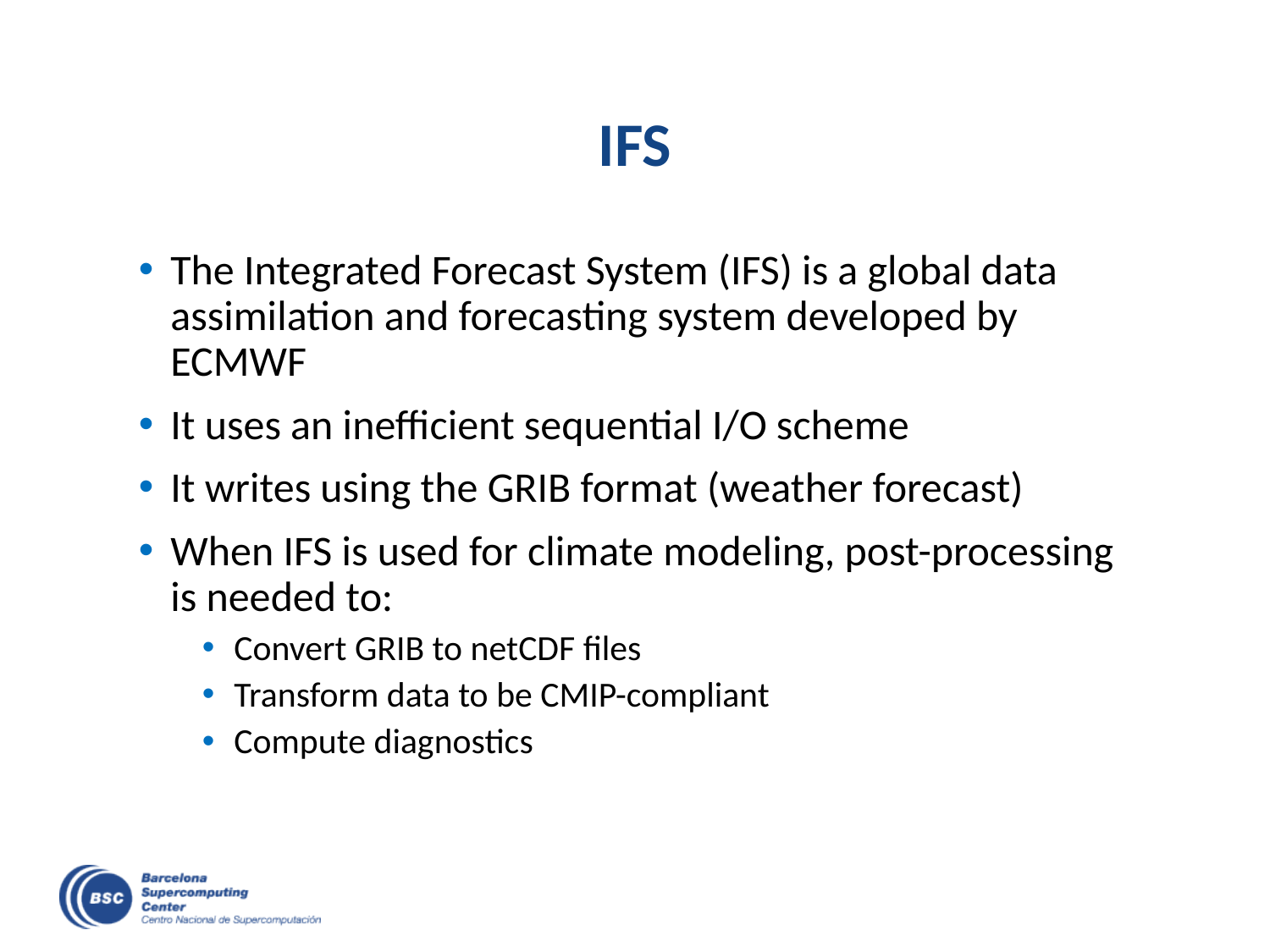

# IFS
The Integrated Forecast System (IFS) is a global data assimilation and forecasting system developed by ECMWF
It uses an inefficient sequential I/O scheme
It writes using the GRIB format (weather forecast)
When IFS is used for climate modeling, post-processing is needed to:
Convert GRIB to netCDF files
Transform data to be CMIP-compliant
Compute diagnostics